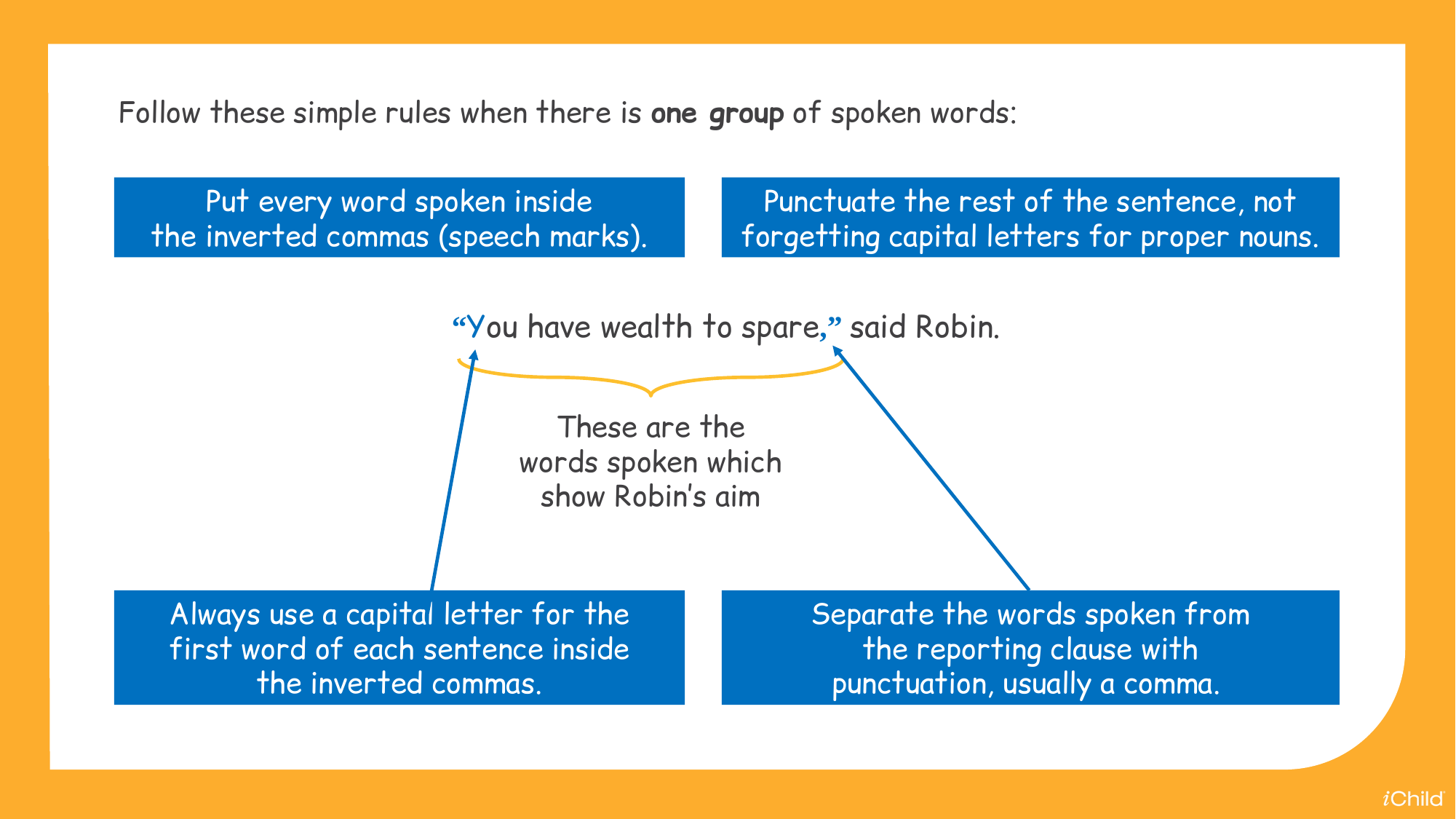

Follow these simple rules when there is one group of spoken words:
Put every word spoken inside
the inverted commas (speech marks).
Punctuate the rest of the sentence, not forgetting capital letters for proper nouns.

“You have wealth to spare,” said Robin.

These are the words spoken which show Robin’s aim
Always use a capital letter for the
first word of each sentence inside
the inverted commas.
Separate the words spoken from
the reporting clause with
punctuation, usually a comma.